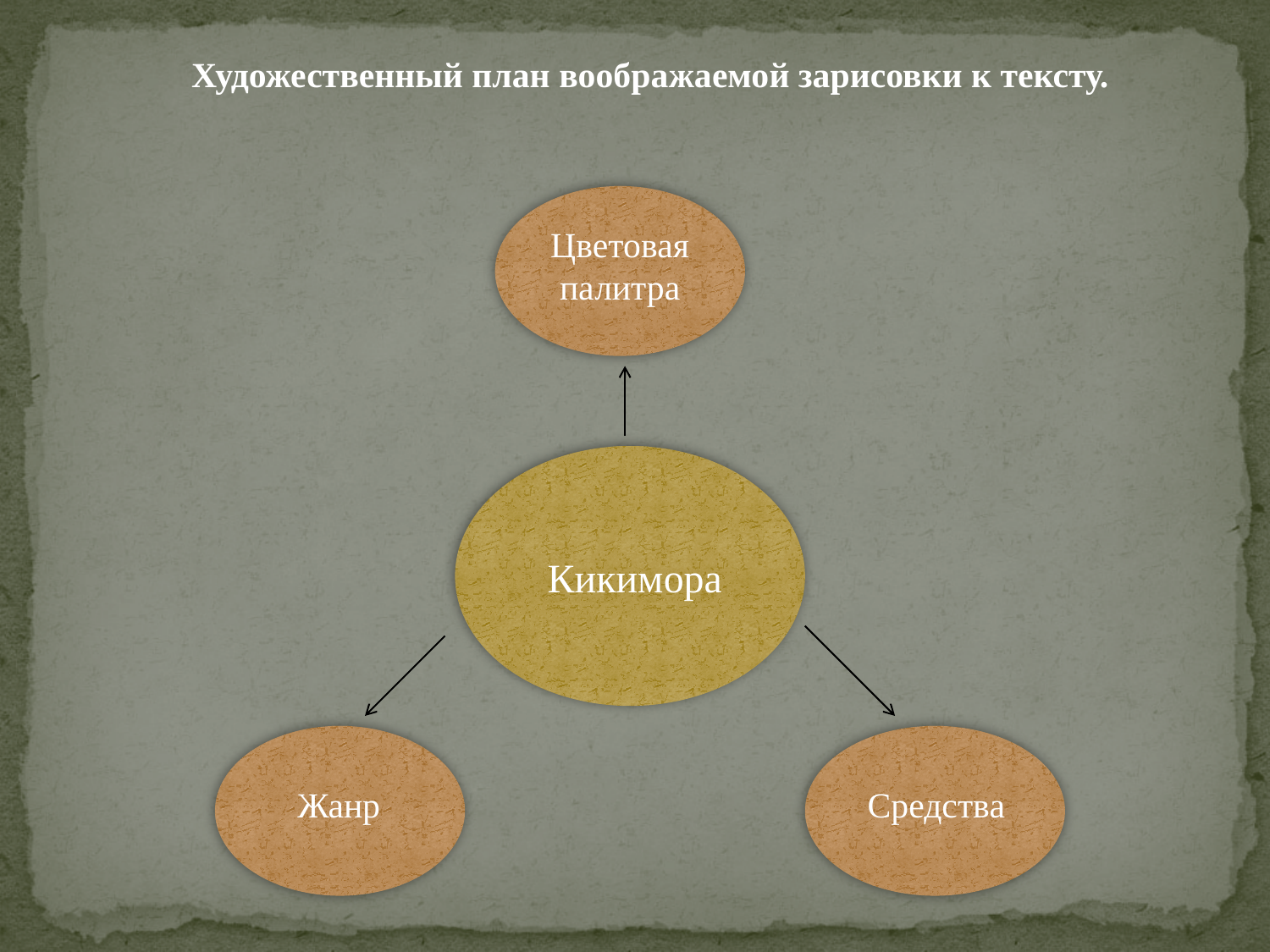

Художественный план воображаемой зарисовки к тексту.

Цветовая палитра

Кикимора

Жанр
Средства